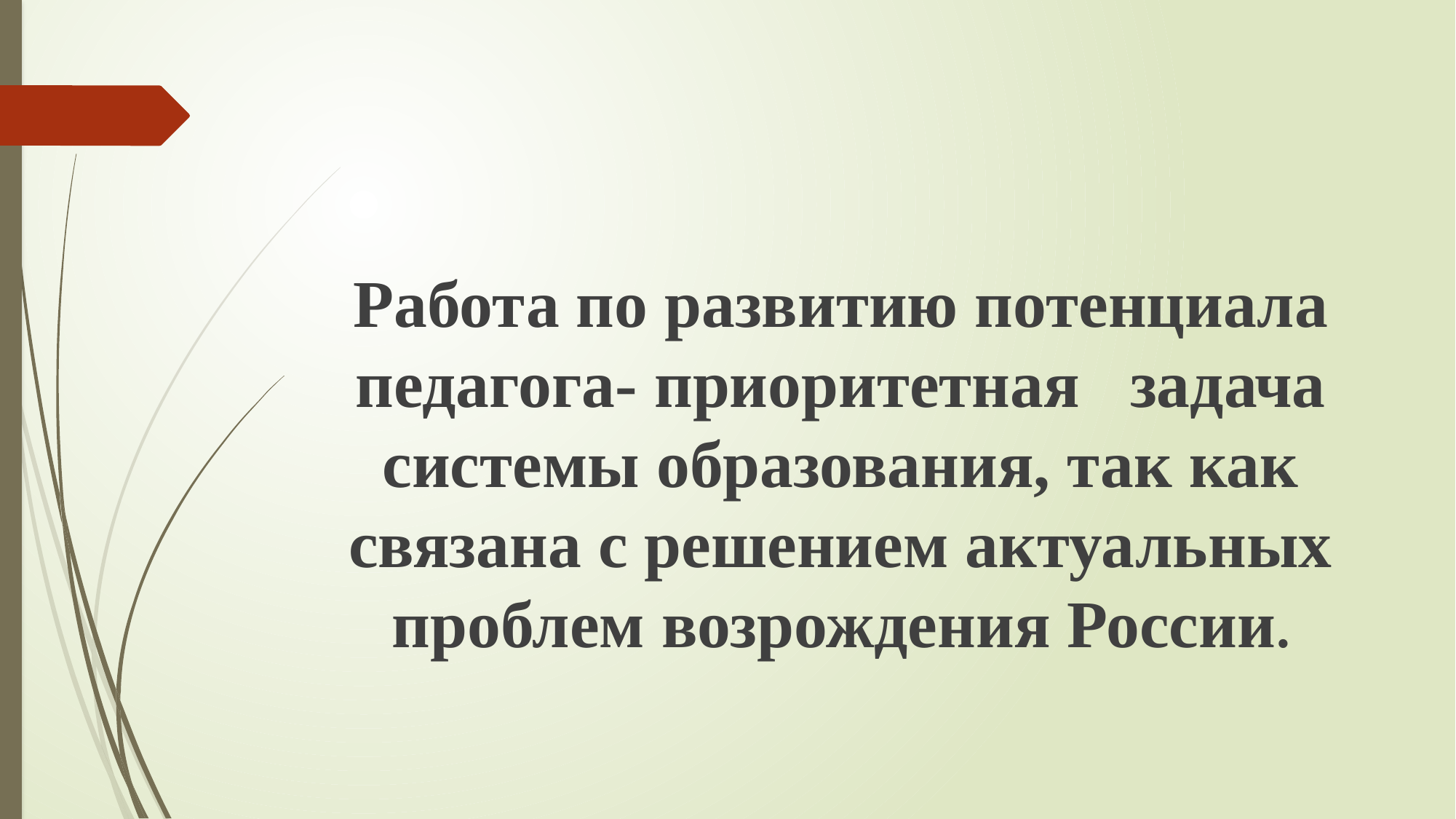

#
Работа по развитию потенциала педагога- приоритетная   задача системы образования, так как связана с решением актуальных проблем возрождения России.